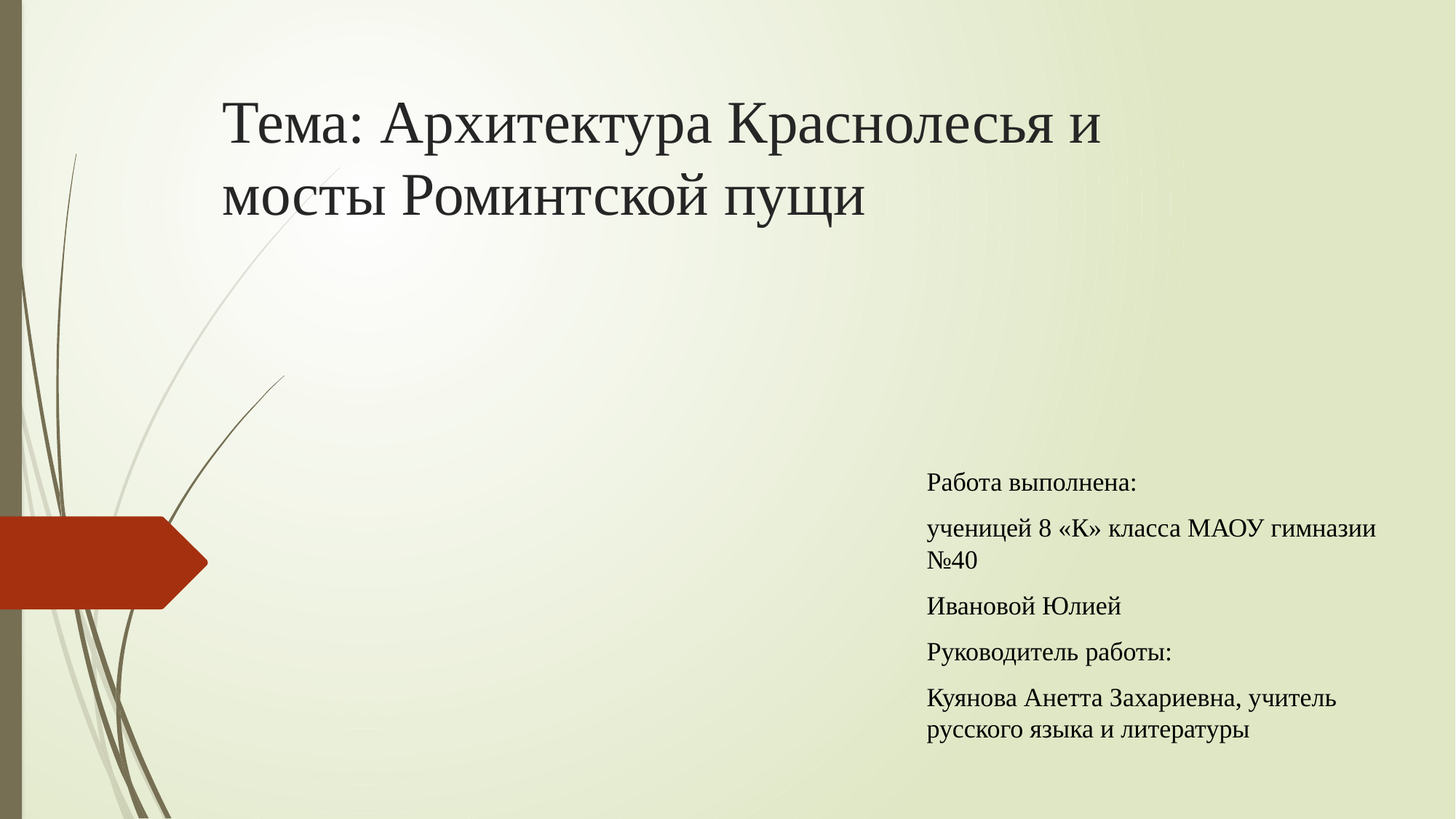

# Тема: Архитектура Краснолесья и мосты Роминтской пущи
Работа выполнена:
ученицей 8 «К» класса МАОУ гимназии  №40
Ивановой Юлией
Руководитель работы:
Куянова Анетта Захариевна, учитель русского языка и литературы